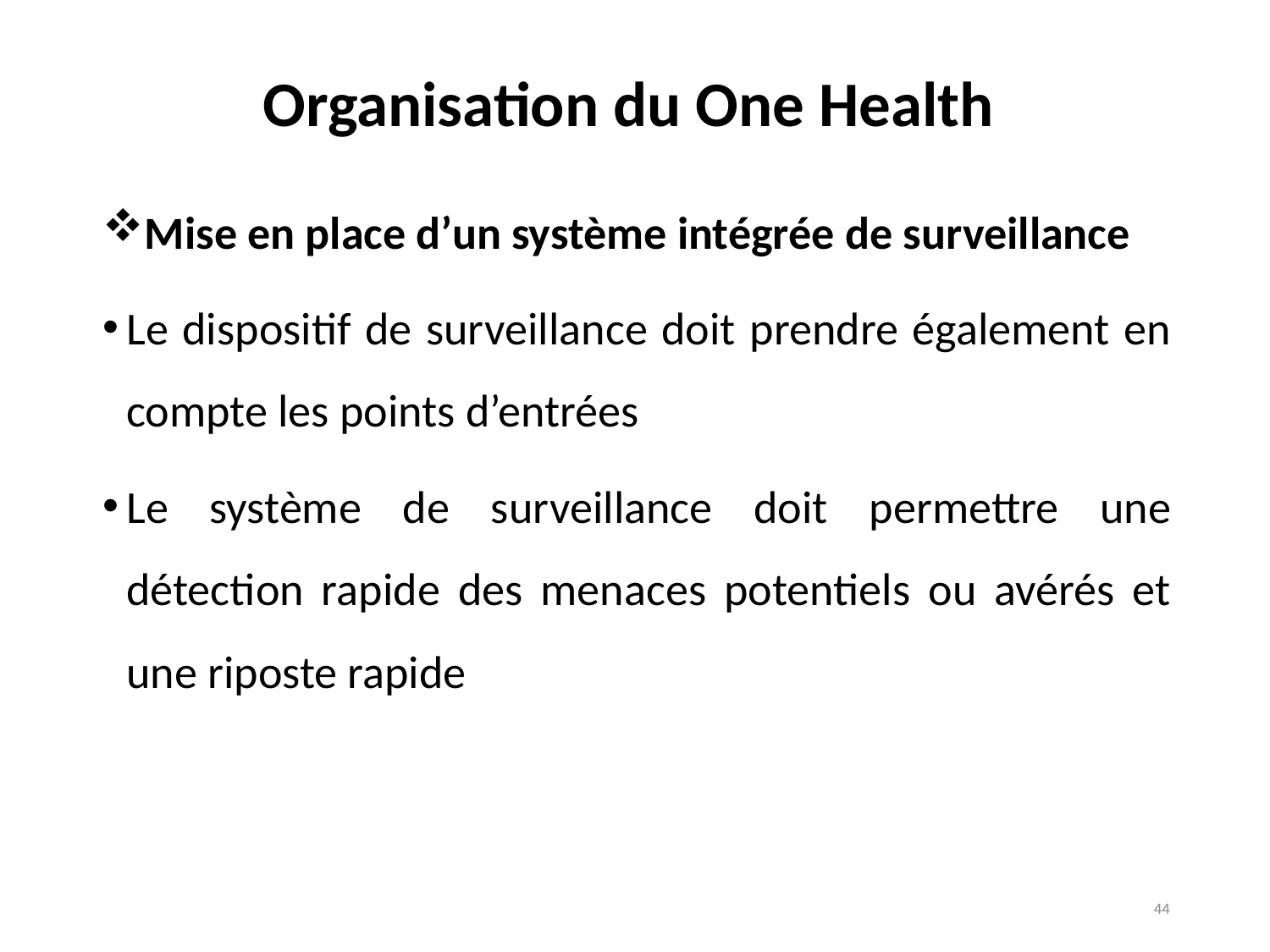

# Organisation du One Health
Mise en place d’un système intégrée de surveillance
Le dispositif de surveillance doit prendre également en compte les points d’entrées
Le système de surveillance doit permettre une détection rapide des menaces potentiels ou avérés et une riposte rapide
44